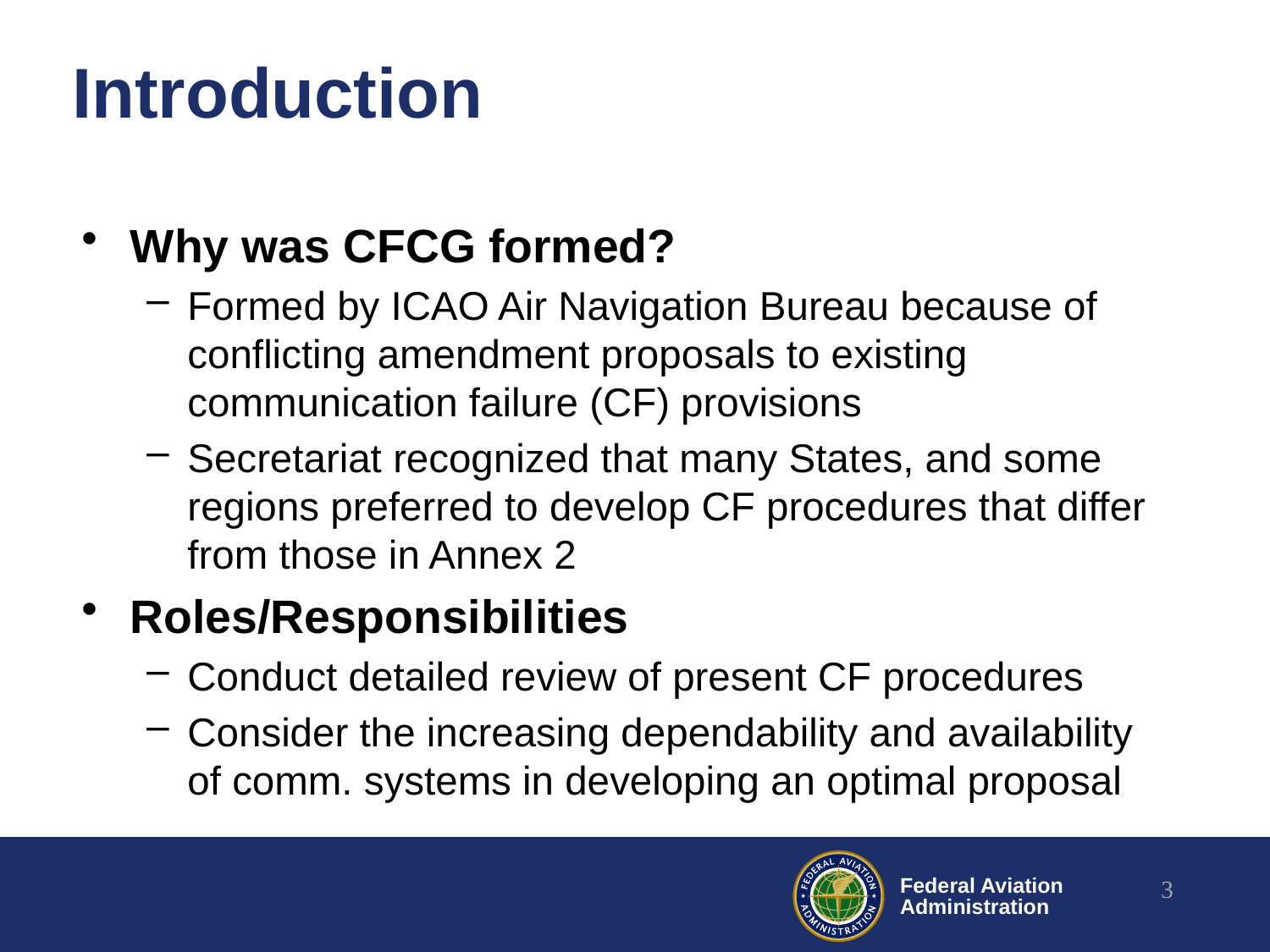

# Introduction
Why was CFCG formed?
Formed by ICAO Air Navigation Bureau because of conflicting amendment proposals to existing communication failure (CF) provisions
Secretariat recognized that many States, and some regions preferred to develop CF procedures that differ from those in Annex 2
Roles/Responsibilities
Conduct detailed review of present CF procedures
Consider the increasing dependability and availability of comm. systems in developing an optimal proposal
3